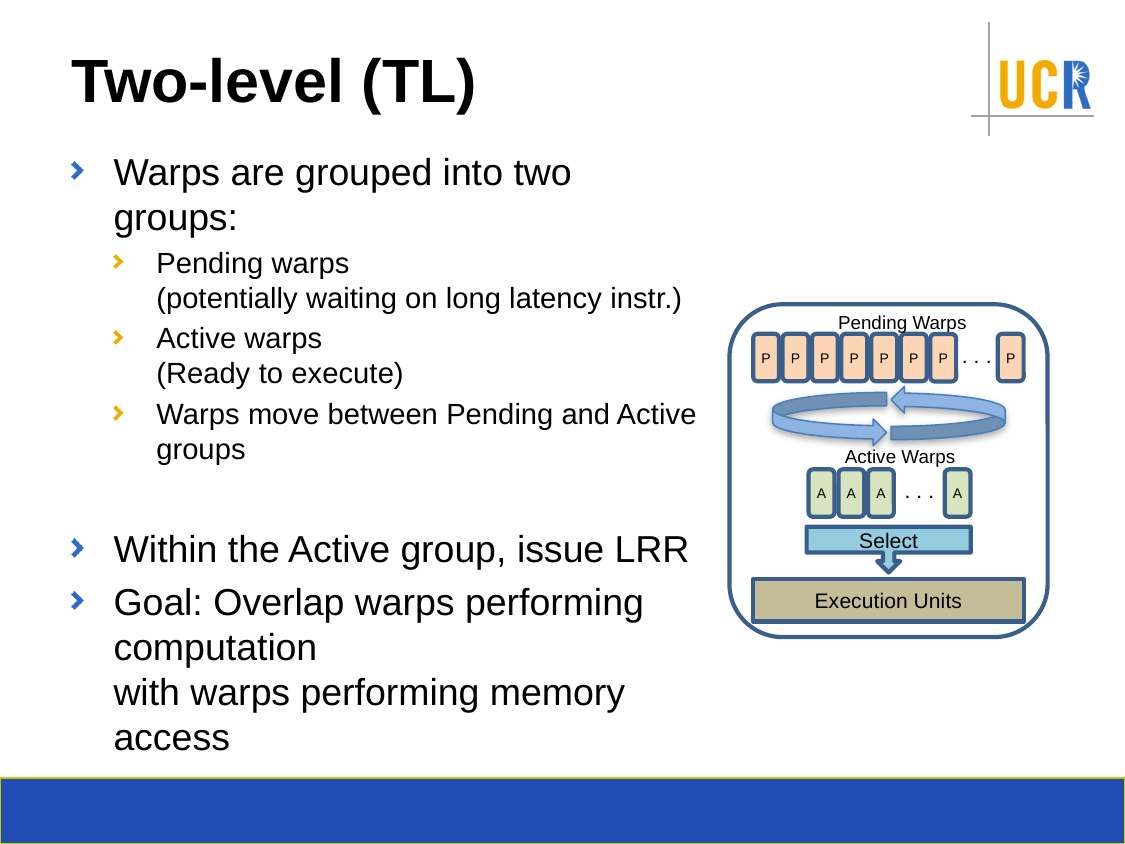

# Two-level (TL)
Warps are grouped into two groups:
Pending warps
(potentially waiting on long latency instr.)
Active warps
(Ready to execute)
Warps move between Pending and Active groups

Within the Active group, issue LRR
Goal: Overlap warps performing computation
with warps performing memory access
Pending Warps

P
P
P
P
P
P
P
P
. . .

Active Warps
A
A
A
A
. . .
Select
Execution Units